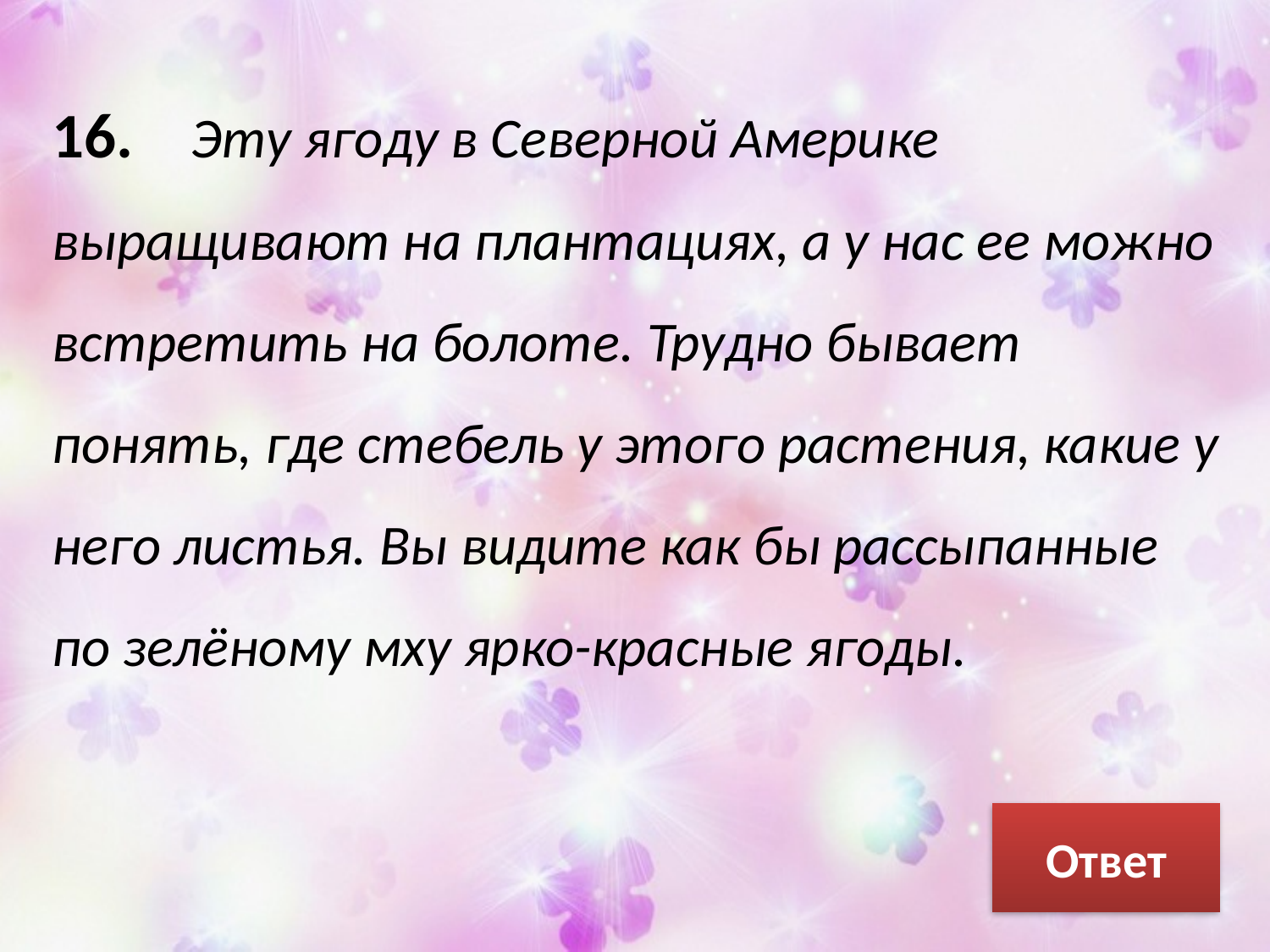

16.    Эту ягоду в Северной Америке выращивают на плантациях, а у нас ее можно встретить на болоте. Трудно бывает понять, где стебель у этого растения, какие у него листья. Вы видите как бы рассыпанные по зелёному мху ярко-красные ягоды.
Ответ